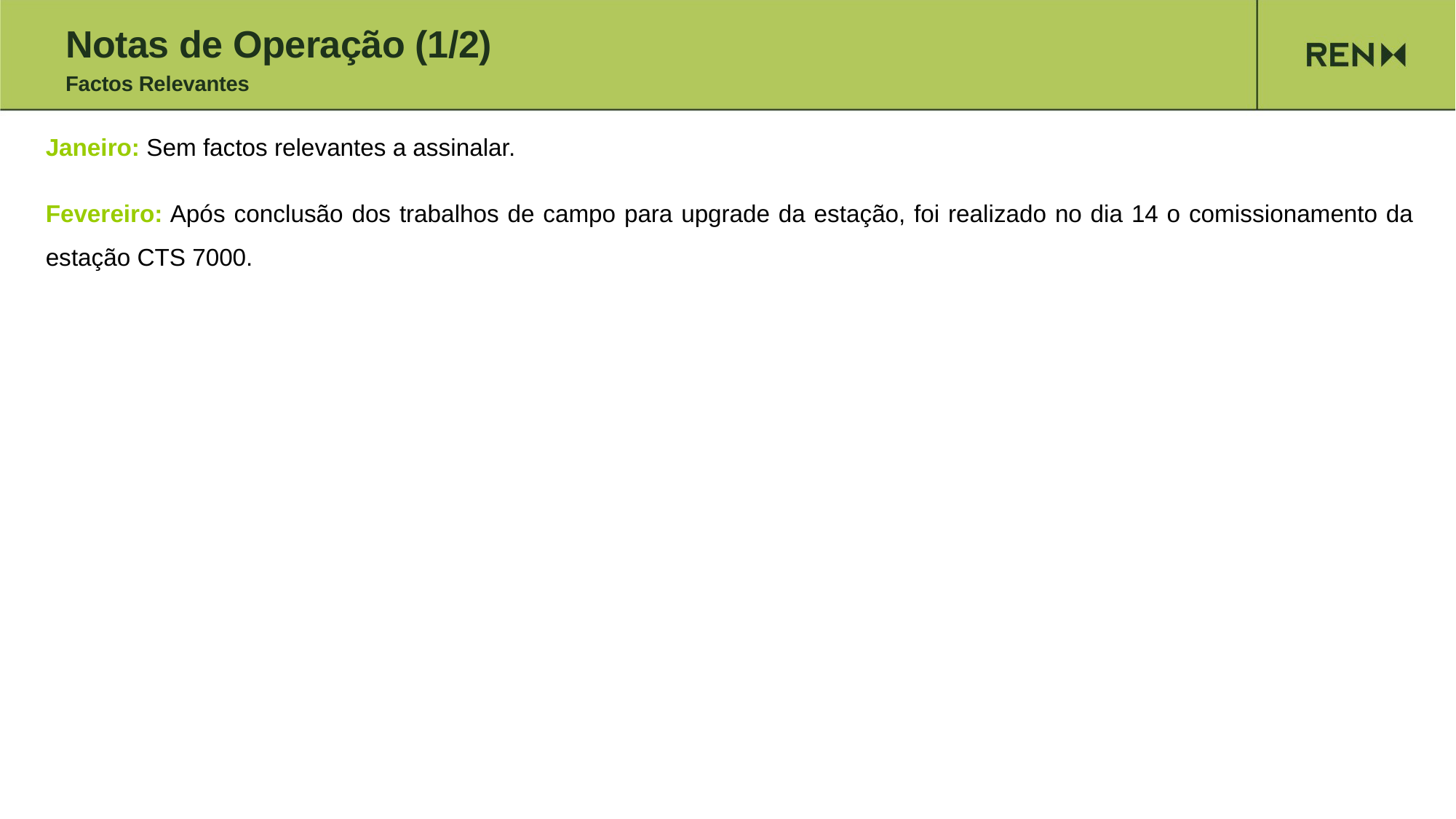

Notas de Operação (1/2)
Factos Relevantes
Janeiro: Sem factos relevantes a assinalar.

Fevereiro: Após conclusão dos trabalhos de campo para upgrade da estação, foi realizado no dia 14 o comissionamento da estação CTS 7000.